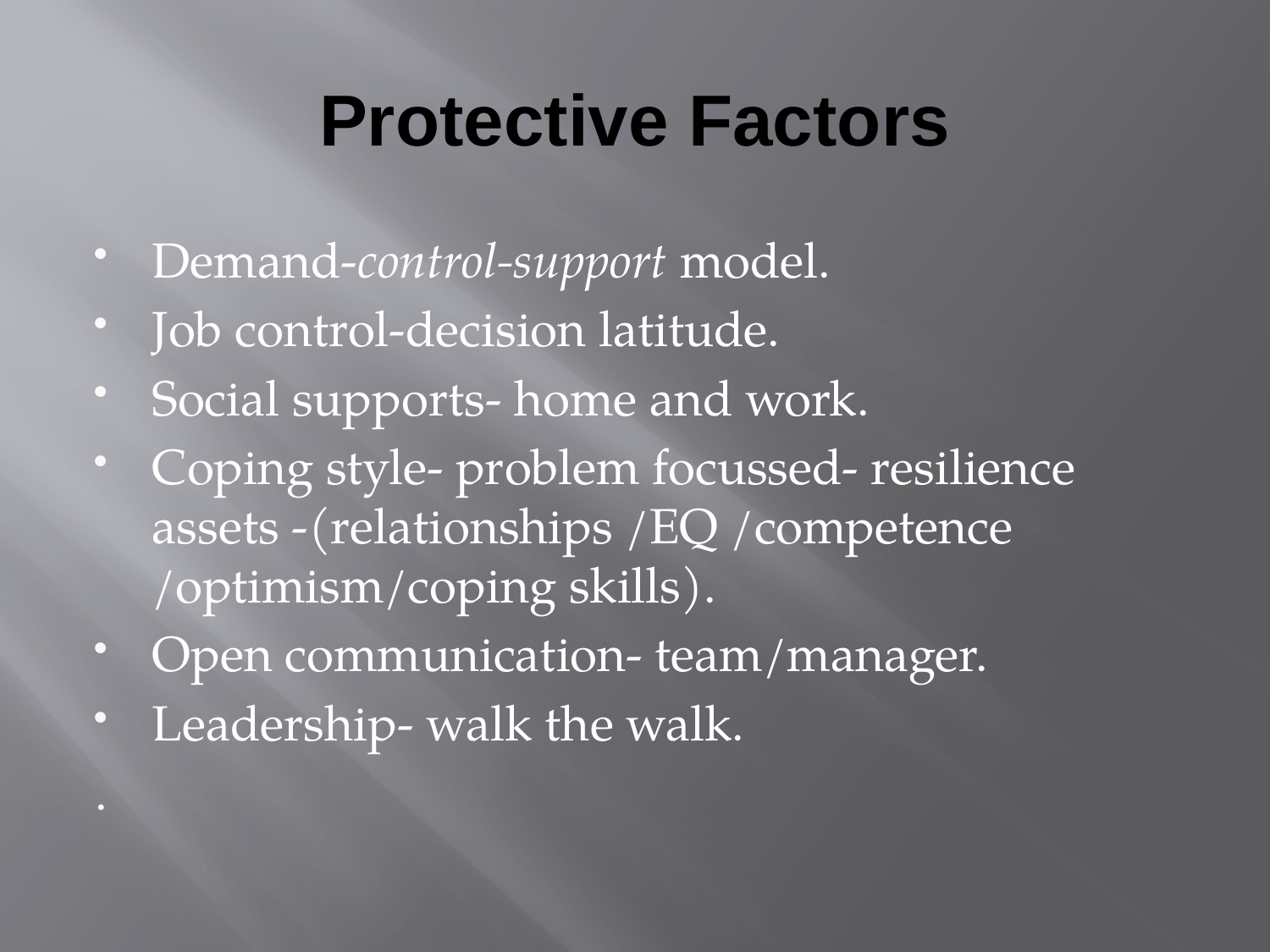

# Protective Factors
Demand-control-support model.
Job control-decision latitude.
Social supports- home and work.
Coping style- problem focussed- resilience assets -(relationships /EQ /competence /optimism/coping skills).
Open communication- team/manager.
Leadership- walk the walk.
.